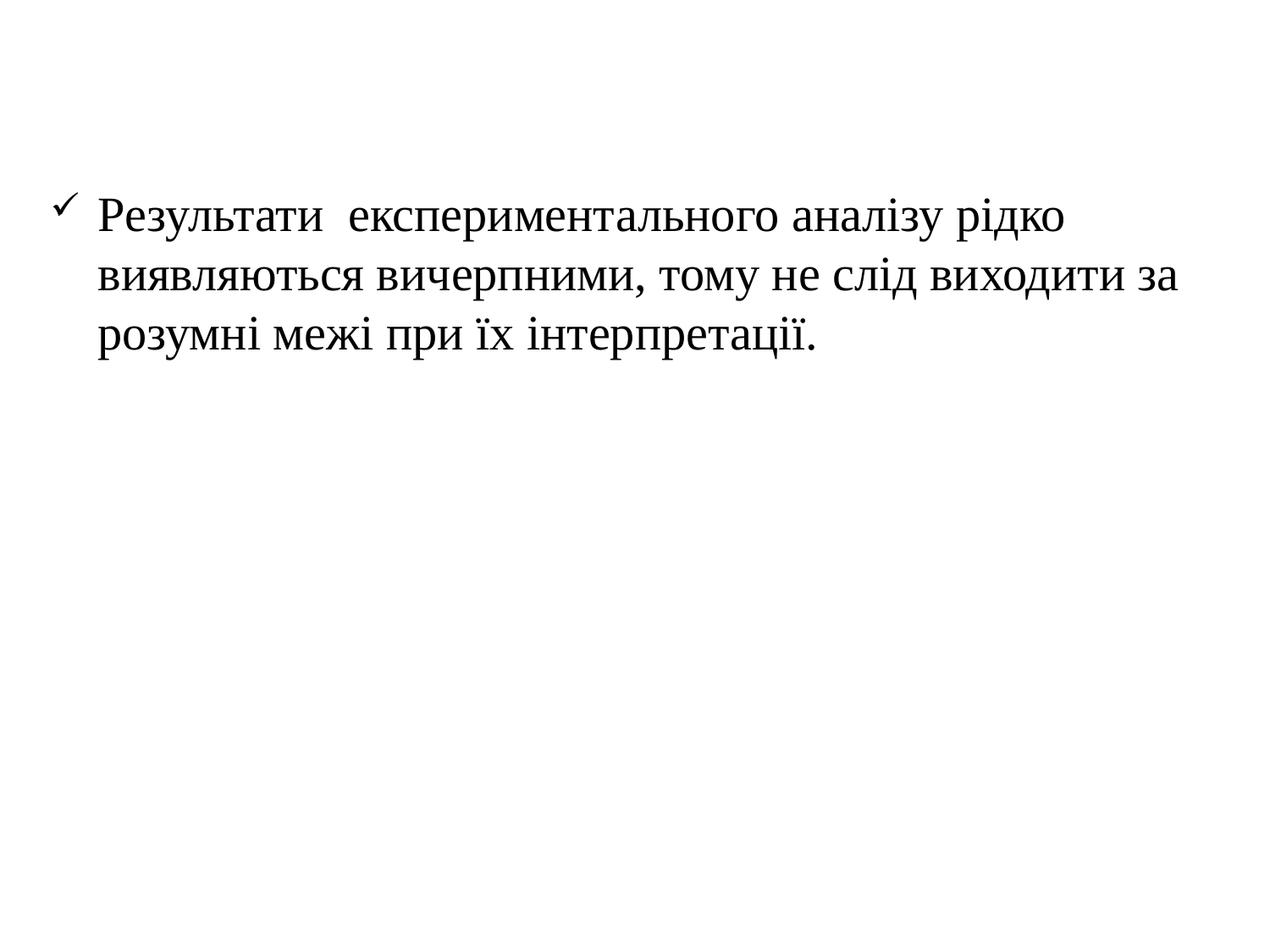

Результати  експериментального аналізу рідко виявляються вичерпними, тому не слід виходити за розумні межі при їх інтерпретації.